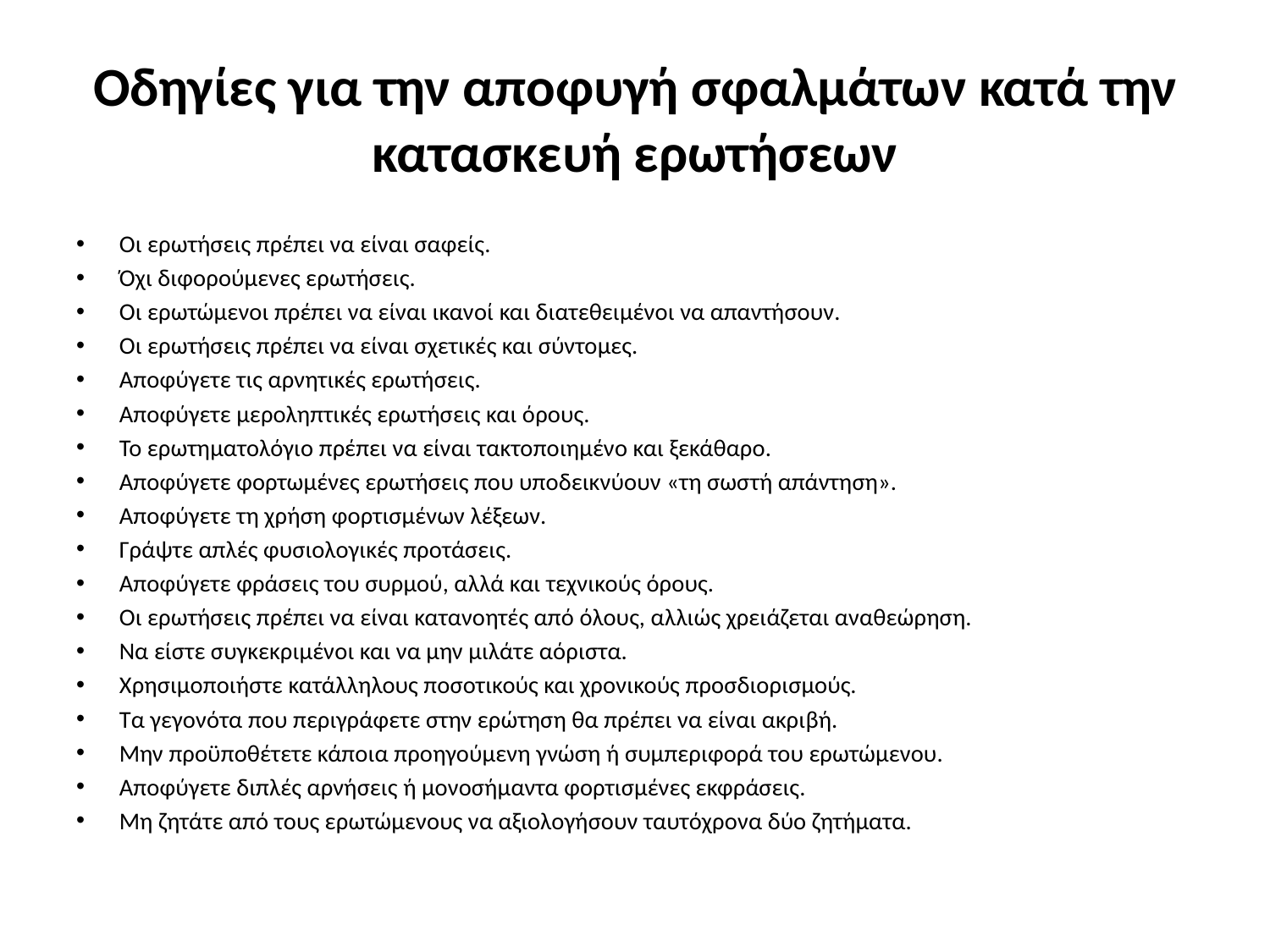

# Οδηγίες για την αποφυγή σφαλμάτων κατά την κατασκευή ερωτήσεων
Οι ερωτήσεις πρέπει να είναι σαφείς.
Όχι διφορούμενες ερωτήσεις.
Οι ερωτώμενοι πρέπει να είναι ικανοί και διατεθειμένοι να απαντήσουν.
Οι ερωτήσεις πρέπει να είναι σχετικές και σύντομες.
Αποφύγετε τις αρνητικές ερωτήσεις.
Αποφύγετε μεροληπτικές ερωτήσεις και όρους.
Το ερωτηματολόγιο πρέπει να είναι τακτοποιημένο και ξεκάθαρο.
Αποφύγετε φορτωμένες ερωτήσεις που υποδεικνύουν «τη σωστή απάντηση».
Αποφύγετε τη χρήση φορτισμένων λέξεων.
Γράψτε απλές φυσιολογικές προτάσεις.
Αποφύγετε φράσεις του συρμού, αλλά και τεχνικούς όρους.
Οι ερωτήσεις πρέπει να είναι κατανοητές από όλους, αλλιώς χρειάζεται αναθεώρηση.
Να είστε συγκεκριμένοι και να μην μιλάτε αόριστα.
Χρησιμοποιήστε κατάλληλους ποσοτικούς και χρονικούς προσδιορισμούς.
Τα γεγονότα που περιγράφετε στην ερώτηση θα πρέπει να είναι ακριβή.
Μην προϋποθέτετε κάποια προηγούμενη γνώση ή συμπεριφορά του ερωτώμενου.
Αποφύγετε διπλές αρνήσεις ή μονοσήμαντα φορτισμένες εκφράσεις.
Μη ζητάτε από τους ερωτώμενους να αξιολογήσουν ταυτόχρονα δύο ζητήματα.